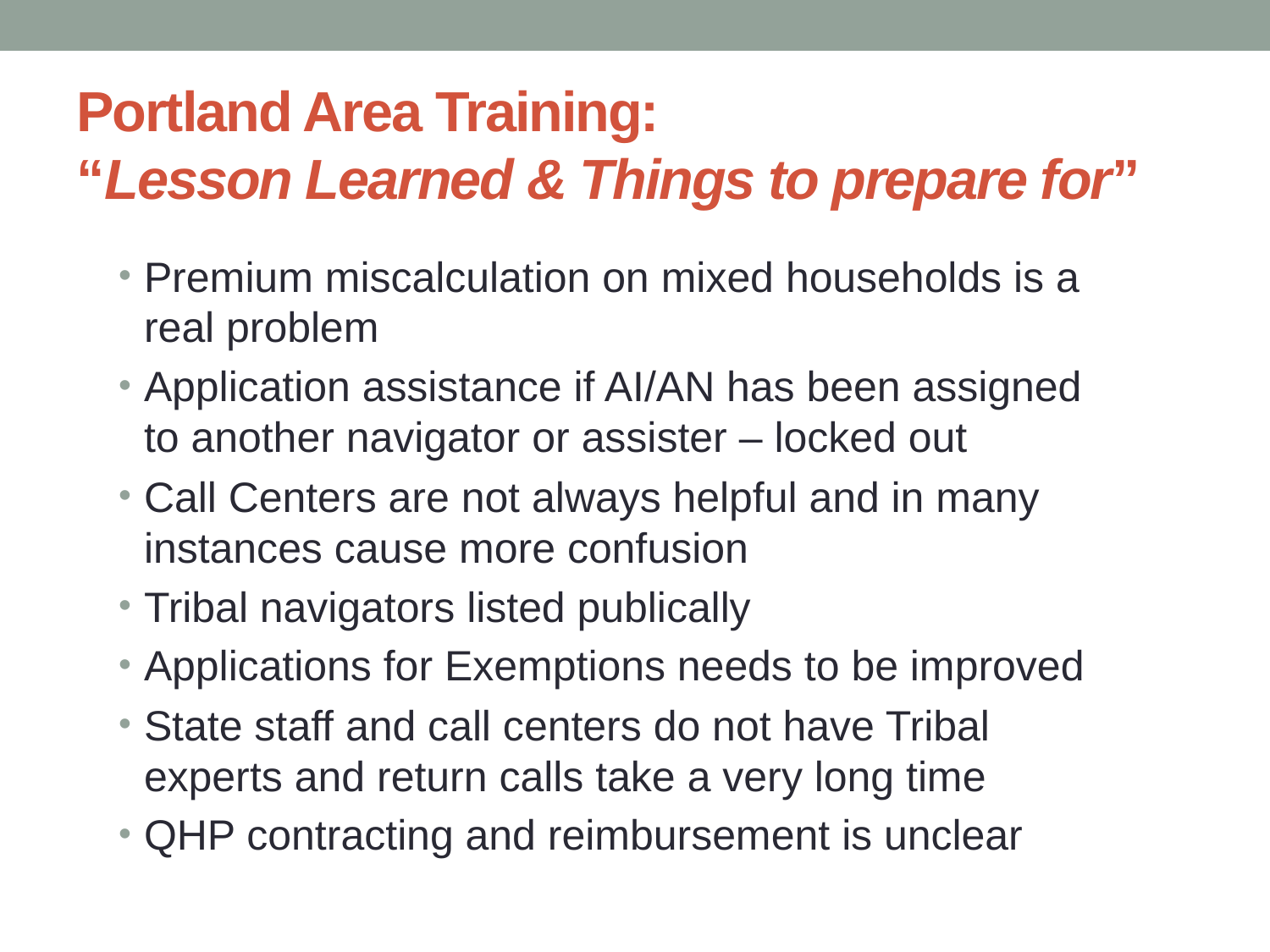

# Portland Area Training: “Lesson Learned & Things to prepare for”
Premium miscalculation on mixed households is a real problem
Application assistance if AI/AN has been assigned to another navigator or assister – locked out
Call Centers are not always helpful and in many instances cause more confusion
Tribal navigators listed publically
Applications for Exemptions needs to be improved
State staff and call centers do not have Tribal experts and return calls take a very long time
QHP contracting and reimbursement is unclear